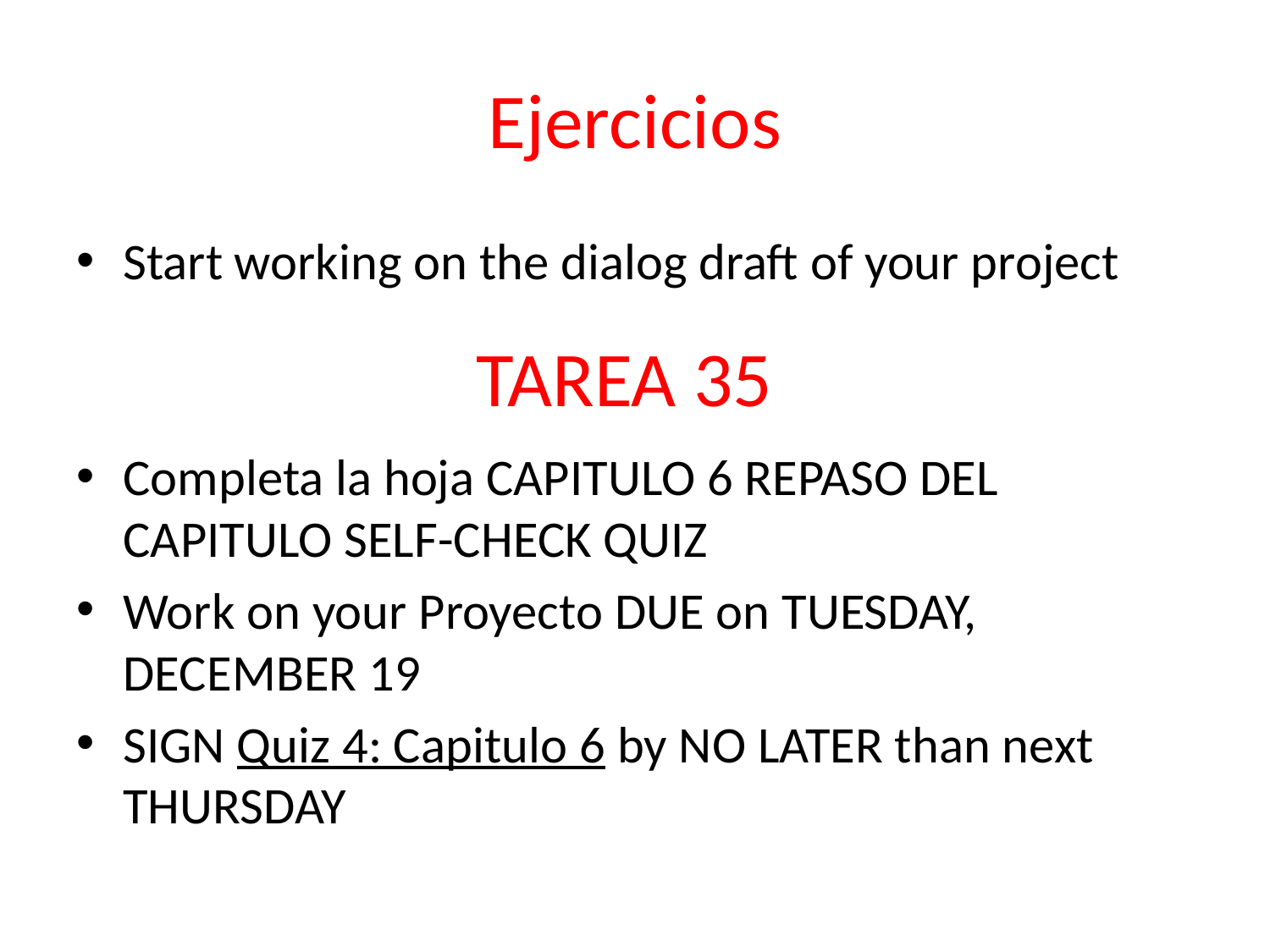

# Ejercicios
Start working on the dialog draft of your project

Completa la hoja CAPITULO 6 REPASO DEL CAPITULO SELF-CHECK QUIZ
Work on your Proyecto DUE on TUESDAY, DECEMBER 19
SIGN Quiz 4: Capitulo 6 by NO LATER than next THURSDAY
TAREA 35